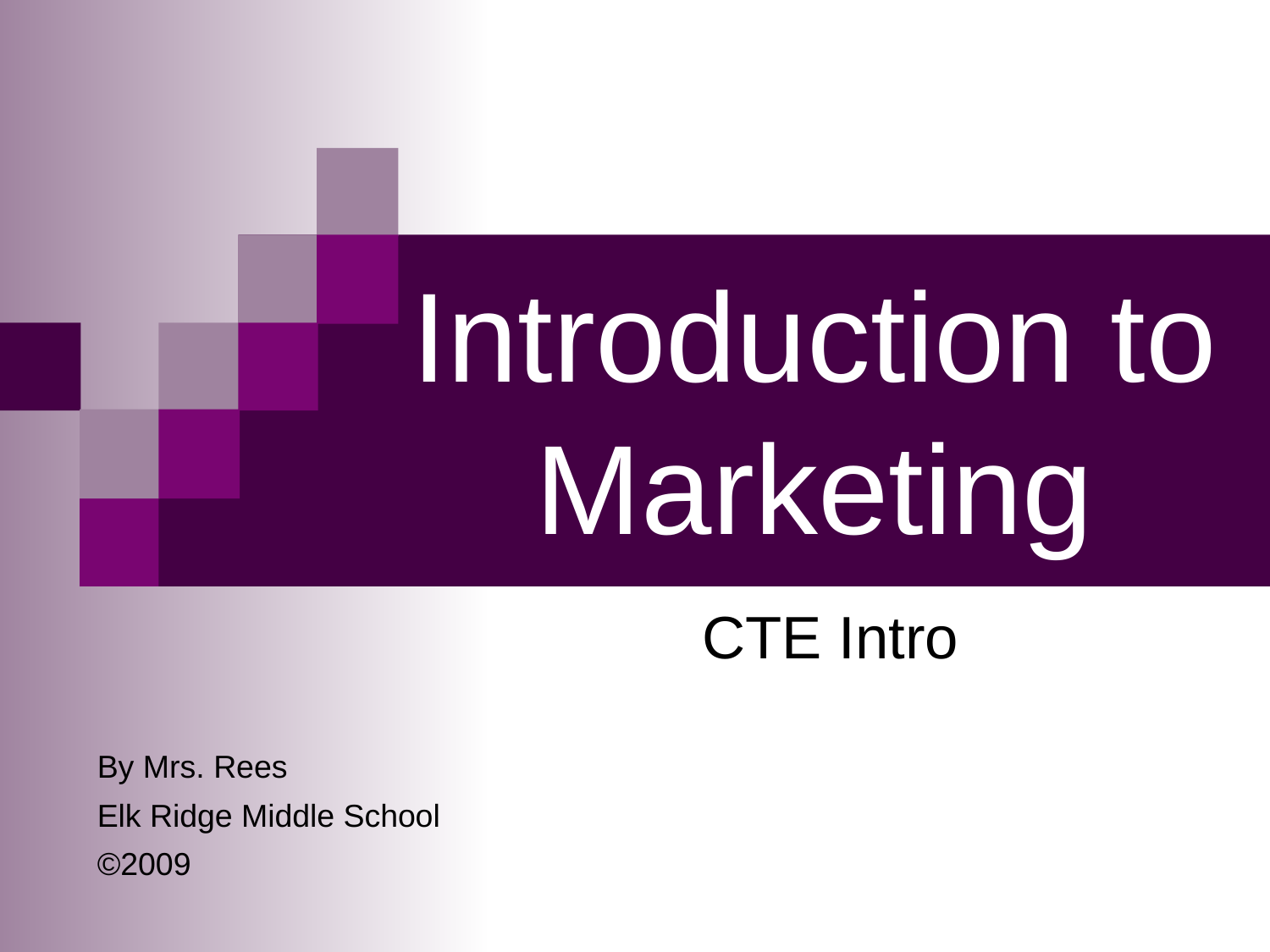

# Introduction to Marketing
CTE Intro

By Mrs. Rees
Elk Ridge Middle School
©2009